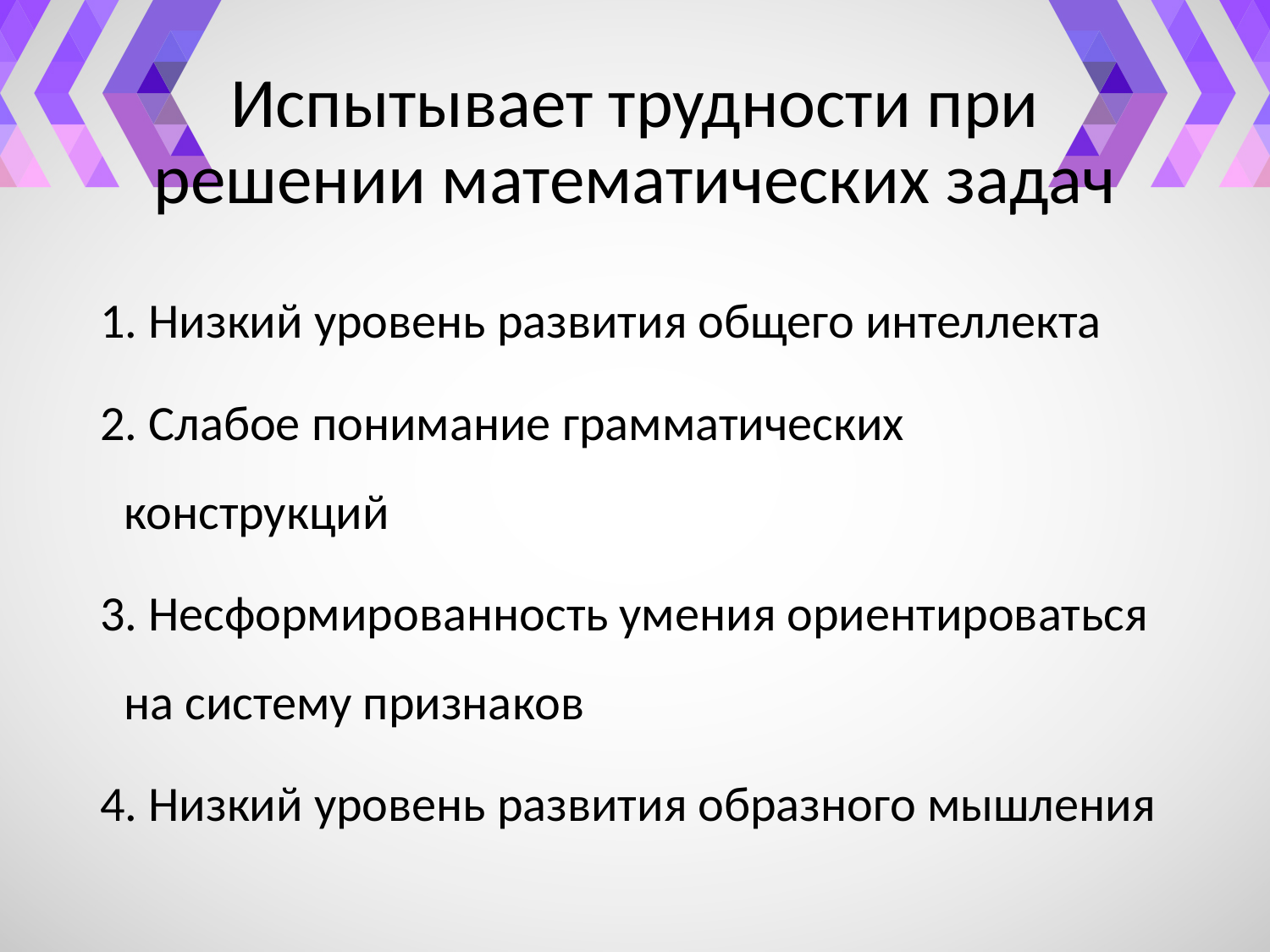

# Испытывает трудности при решении математических задач
1. Низкий уровень развития общего интеллекта
2. Слабое понимание грамматических конструкций
3. Несформированность умения ориентироваться на систему признаков
4. Низкий уровень развития образного мышления